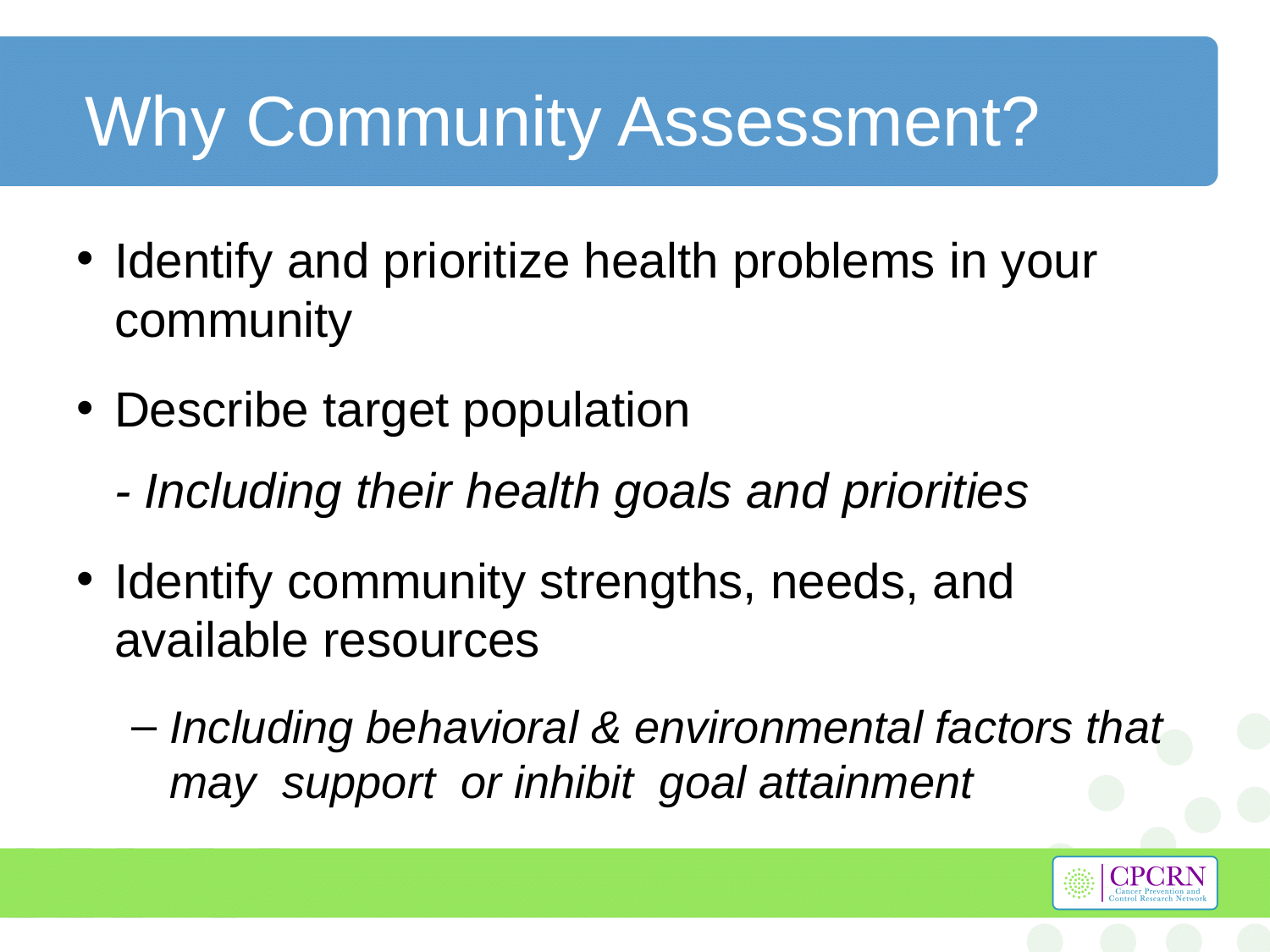

# Why Community Assessment?
Identify and prioritize health problems in your community
Describe target population
- Including their health goals and priorities
Identify community strengths, needs, and available resources
Including behavioral & environmental factors that may  support  or inhibit  goal attainment